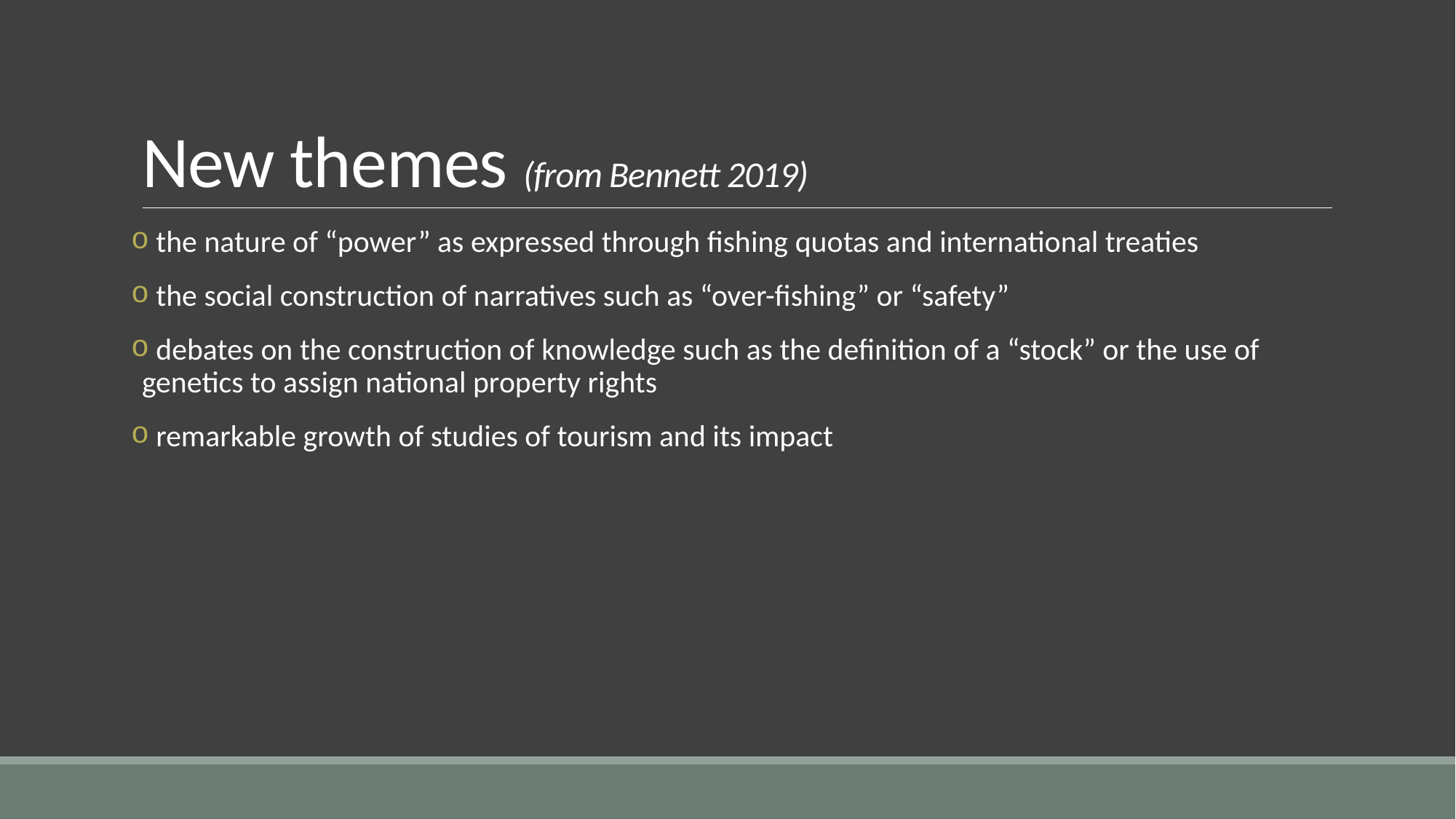

# New themes (from Bennett 2019)
 the nature of “power” as expressed through fishing quotas and international treaties
 the social construction of narratives such as “over-fishing” or “safety”
 debates on the construction of knowledge such as the definition of a “stock” or the use of genetics to assign national property rights
 remarkable growth of studies of tourism and its impact